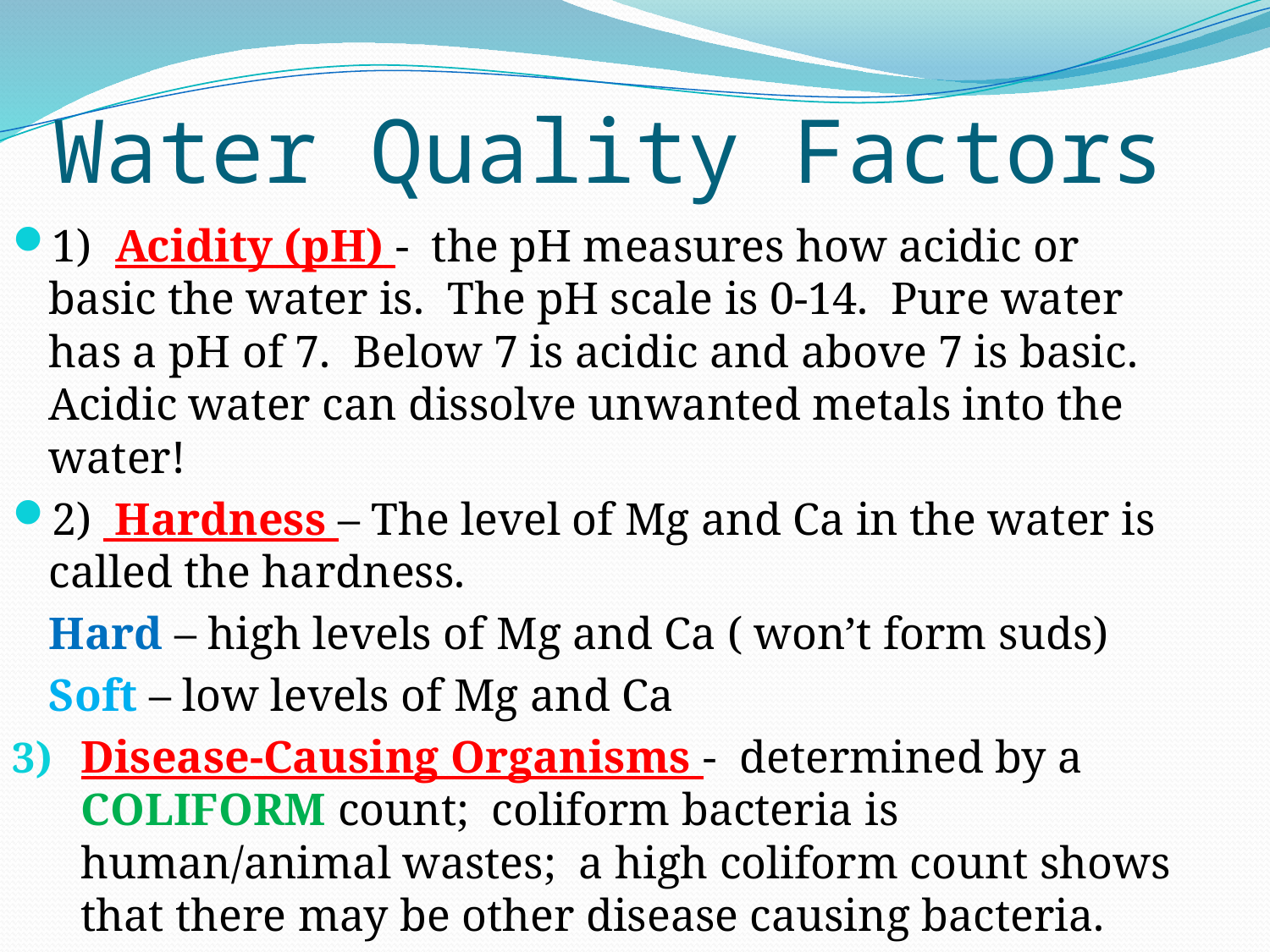

# Water Quality Factors
1)  Acidity (pH) -  the pH measures how acidic or basic the water is.  The pH scale is 0-14.  Pure water has a pH of 7.  Below 7 is acidic and above 7 is basic.  Acidic water can dissolve unwanted metals into the water!
2)  Hardness – The level of Mg and Ca in the water is called the hardness.
		Hard – high levels of Mg and Ca ( won’t form suds)
		Soft – low levels of Mg and Ca
Disease-Causing Organisms -  determined by a COLIFORM count;  coliform bacteria is human/animal wastes;  a high coliform count shows that there may be other disease causing bacteria.